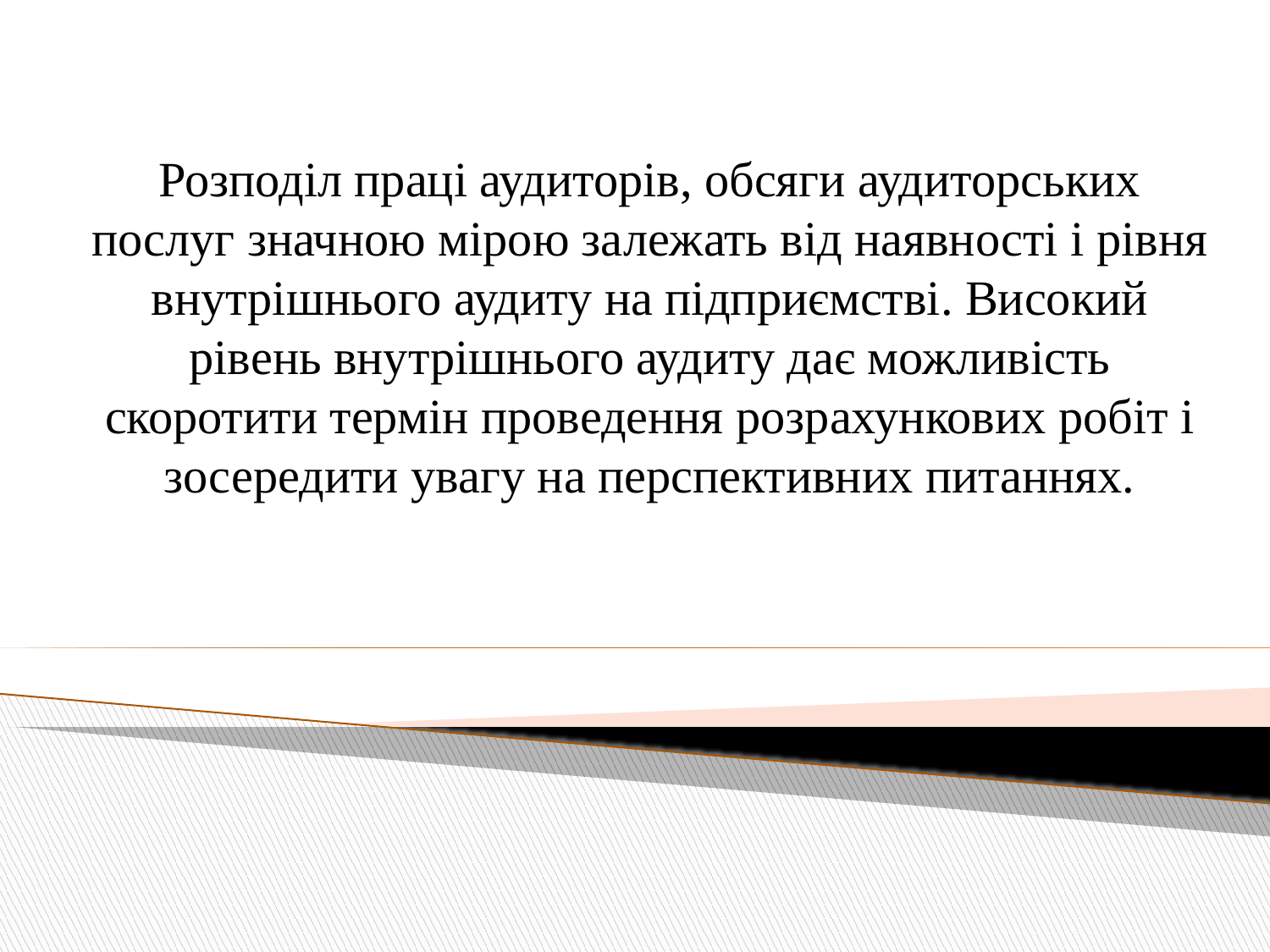

Розподіл праці аудиторів, обсяги аудиторських послуг значною мірою залежать від наявності і рівня внутрішнього аудиту на підприємстві. Високий рівень внутрішнього аудиту дає можливість скоротити термін проведення розрахункових робіт і зосередити увагу на перспективних питаннях.